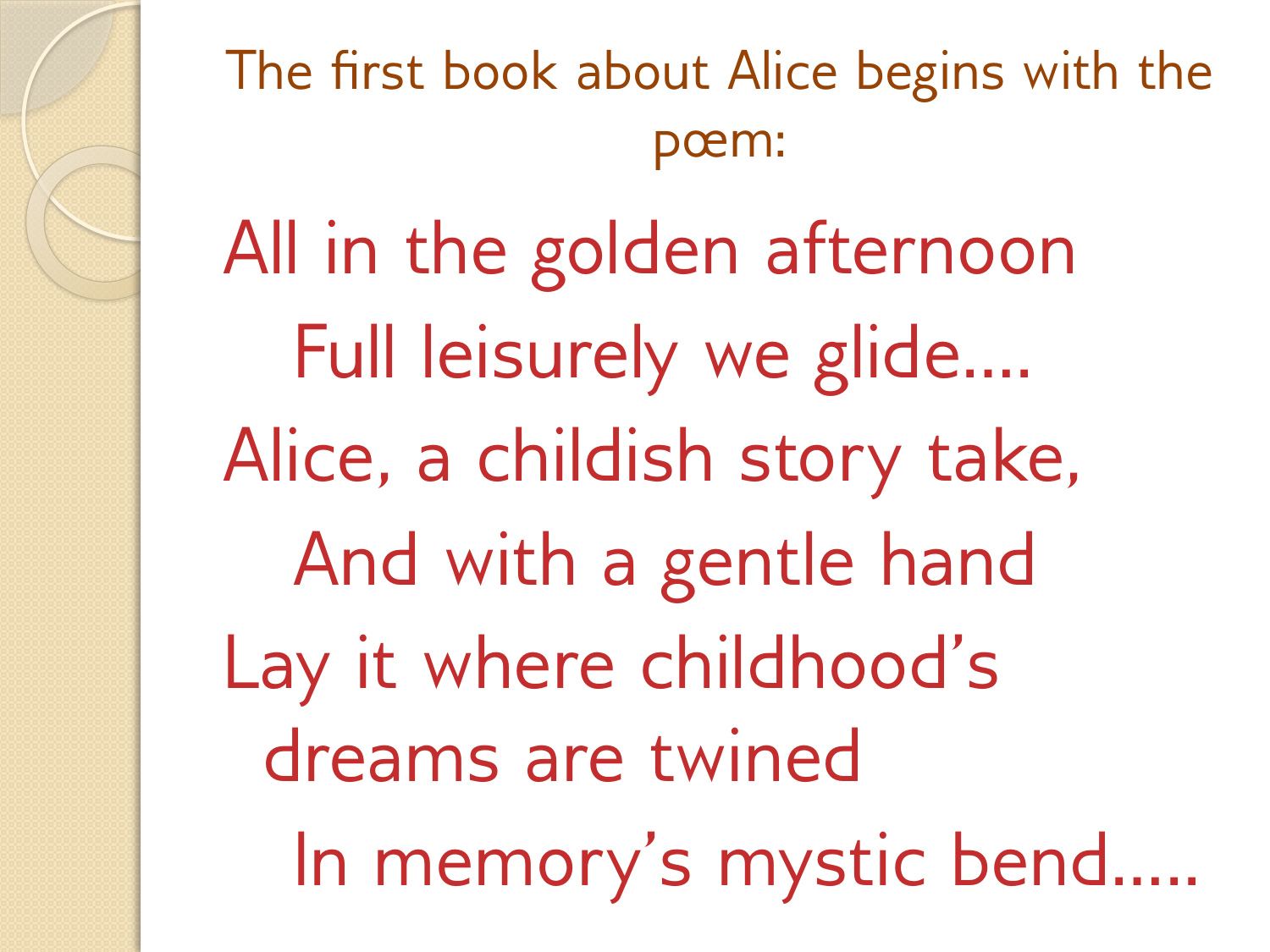

# The first book about Alice begins with the poem:
All in the golden afternoon
   Full leisurely we glide….
Alice, a childish story take,
   And with a gentle hand
Lay it where childhood’s dreams are twined
   In memory’s mystic bend…..